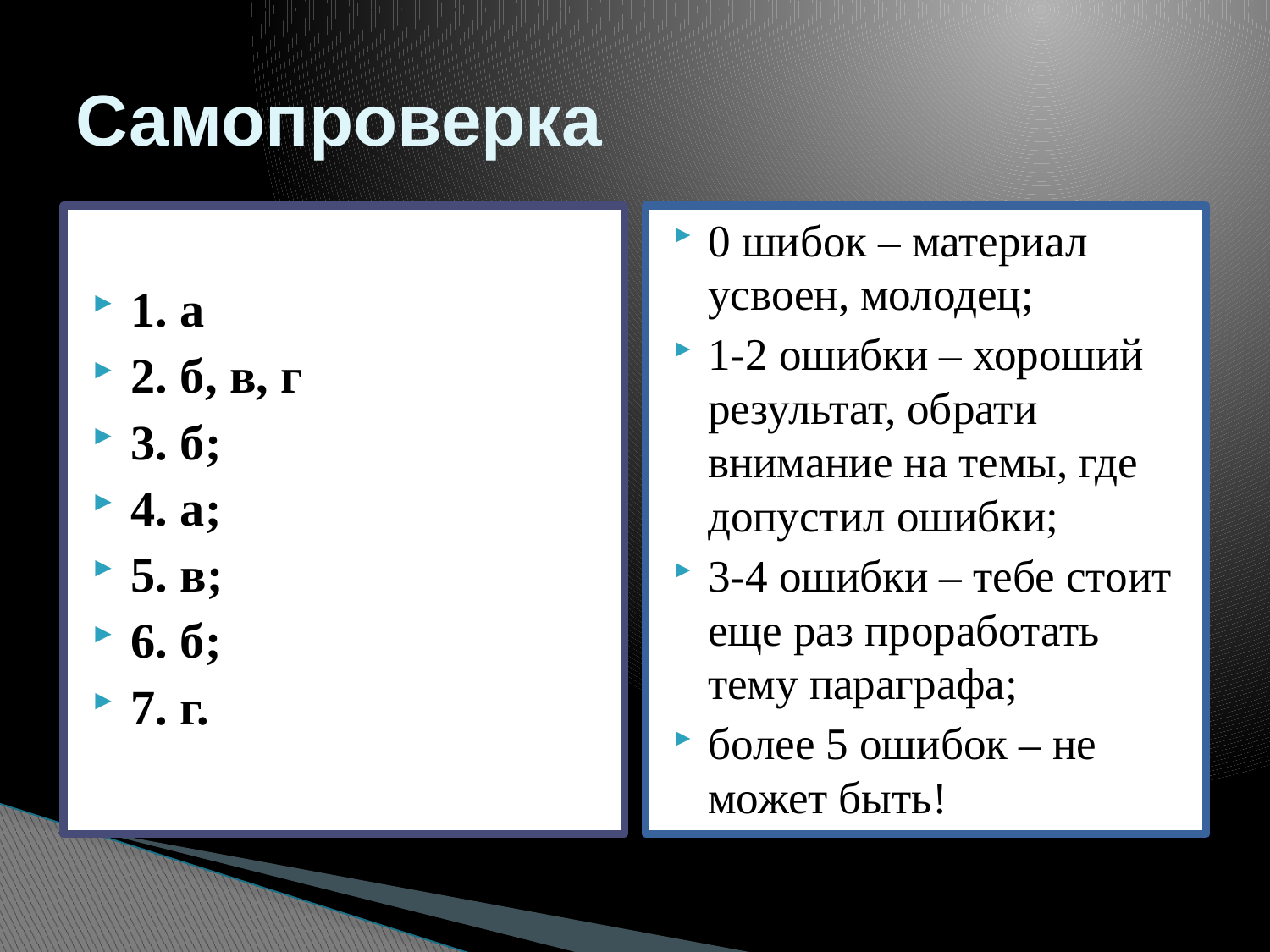

# Самопроверка

1. а
2. б, в, г
3. б;
4. а;
5. в;
6. б;
7. г.
0 шибок – материал усвоен, молодец;
1-2 ошибки – хороший результат, обрати внимание на темы, где допустил ошибки;
3-4 ошибки – тебе стоит еще раз проработать тему параграфа;
более 5 ошибок – не может быть!